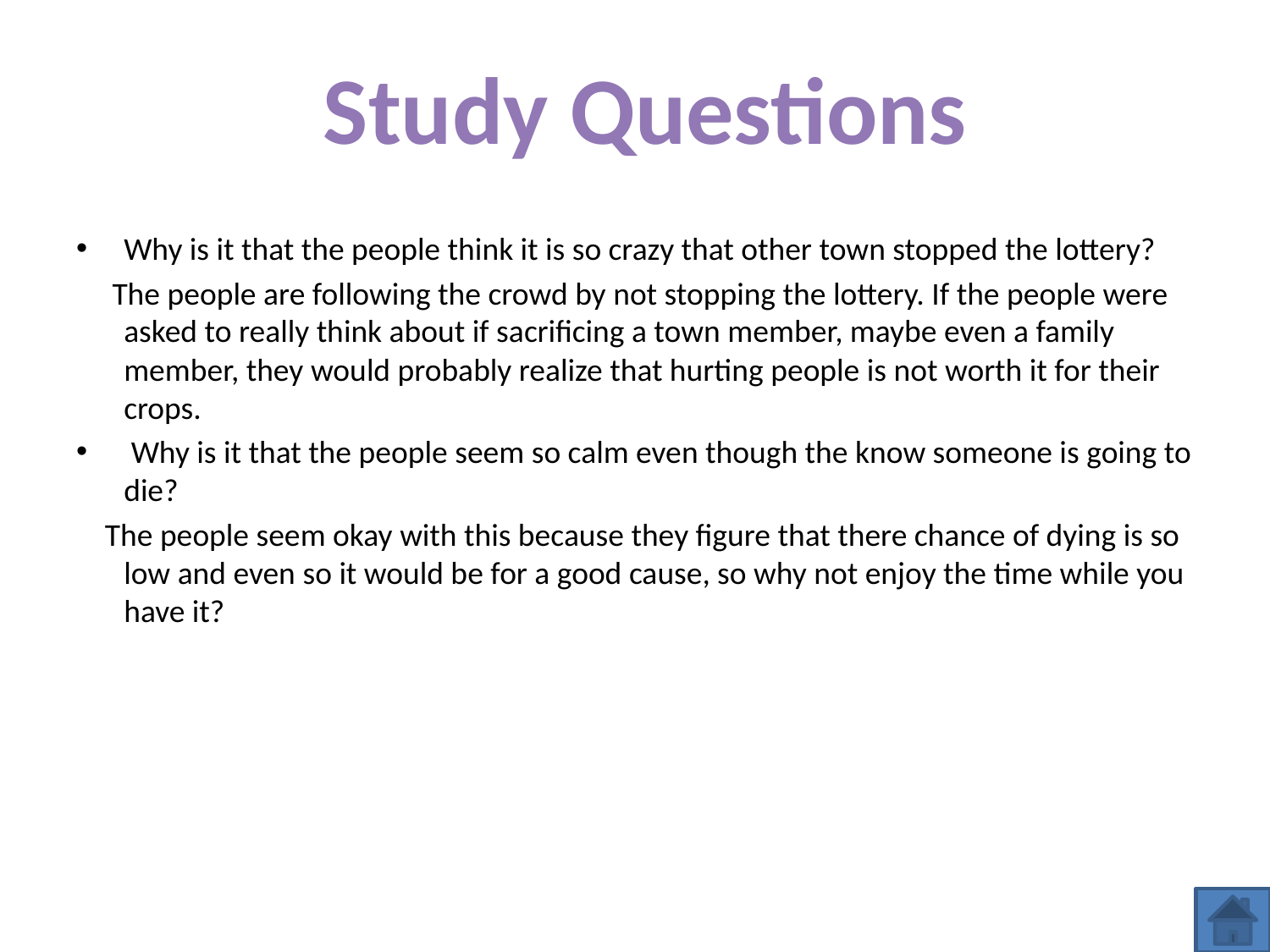

Study Questions
Why is it that the people think it is so crazy that other town stopped the lottery?
     The people are following the crowd by not stopping the lottery. If the people were asked to really think about if sacrificing a town member, maybe even a family member, they would probably realize that hurting people is not worth it for their crops.
 Why is it that the people seem so calm even though the know someone is going to die?
    The people seem okay with this because they figure that there chance of dying is so low and even so it would be for a good cause, so why not enjoy the time while you have it?